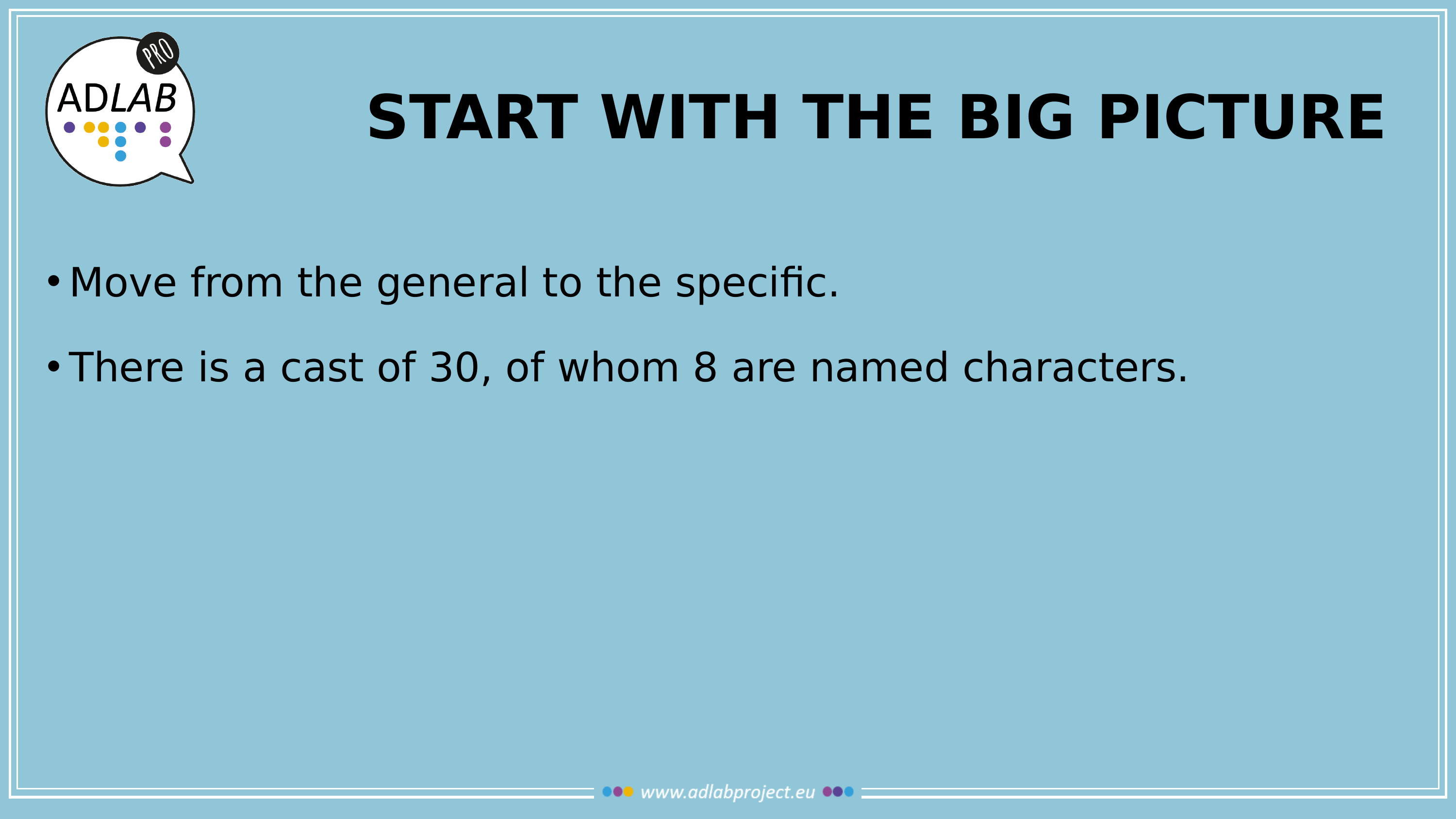

# Start with the big picture

Move from the general to the specific.
There is a cast of 30, of whom 8 are named characters.